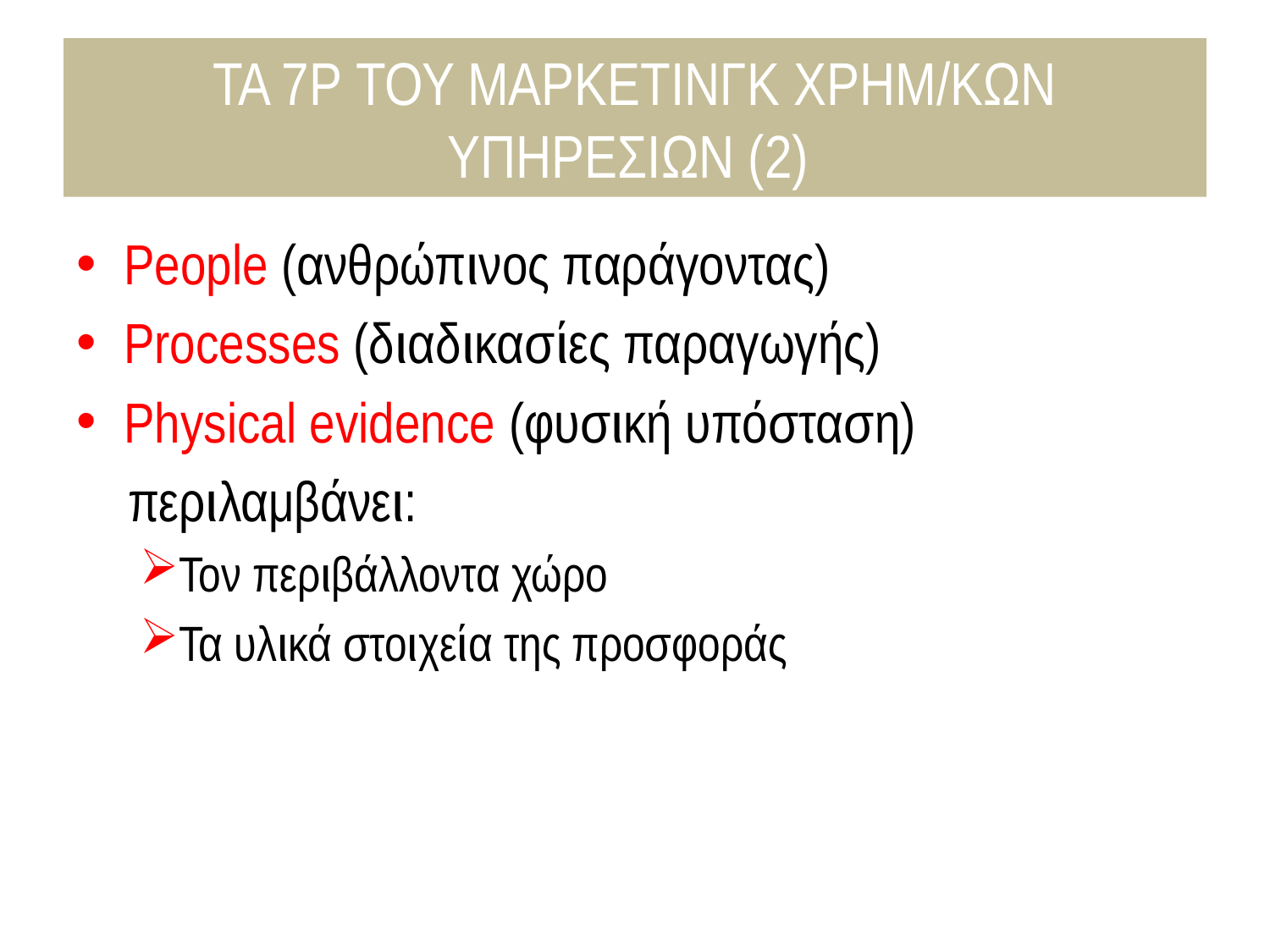

# ΤΑ 7P ΤΟΥ ΜΑΡΚΕΤΙΝΓΚ ΧΡΗΜ/ΚΩΝ ΥΠΗΡΕΣΙΩΝ (2)
People (ανθρώπινος παράγοντας)
Processes (διαδικασίες παραγωγής)
Physical evidence (φυσική υπόσταση)
    περιλαμβάνει:
Τον περιβάλλοντα χώρο
Τα υλικά στοιχεία της προσφοράς